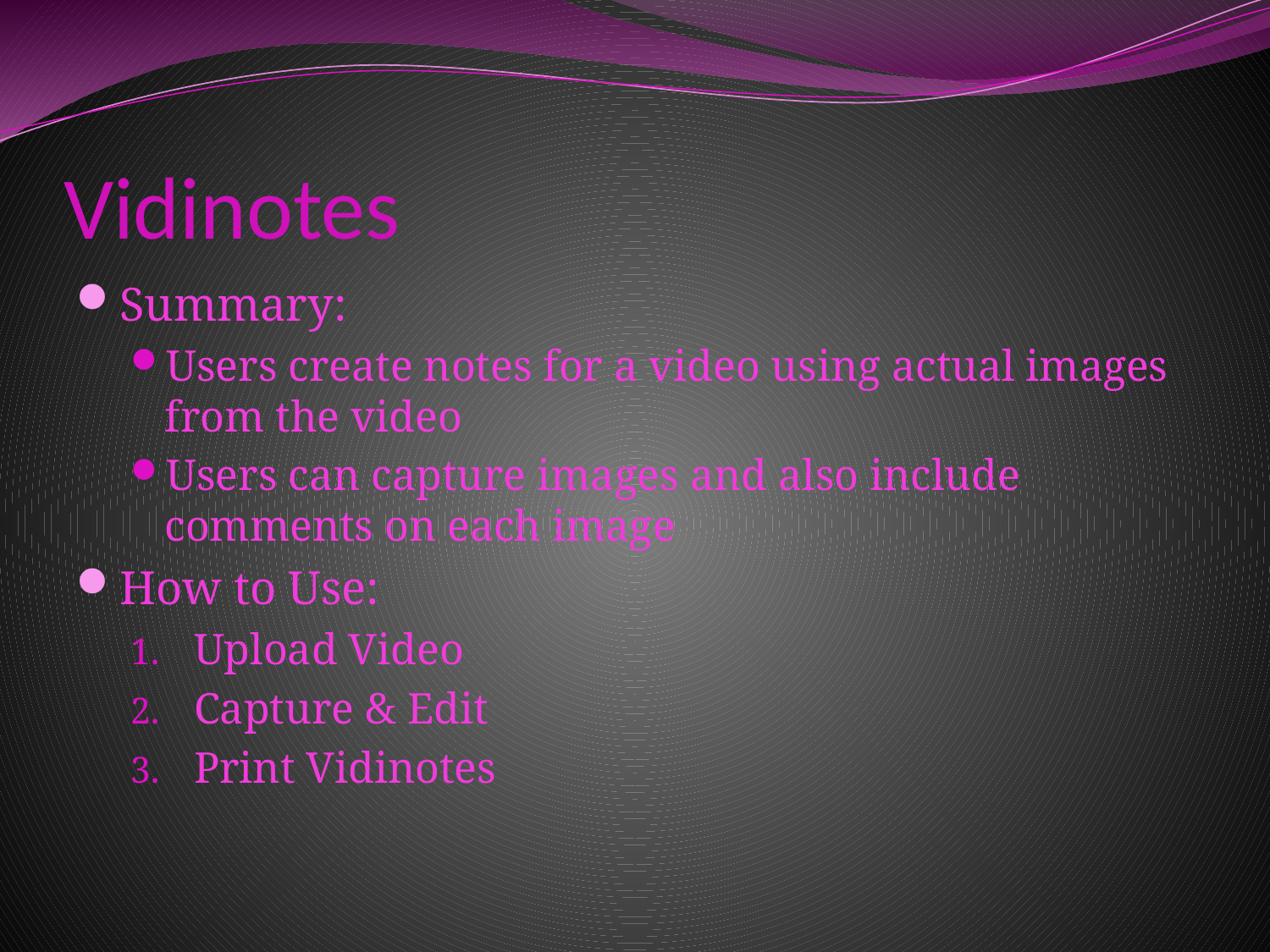

# Vidinotes
Summary:
Users create notes for a video using actual images from the video
Users can capture images and also include comments on each image
How to Use:
Upload Video
Capture & Edit
Print Vidinotes